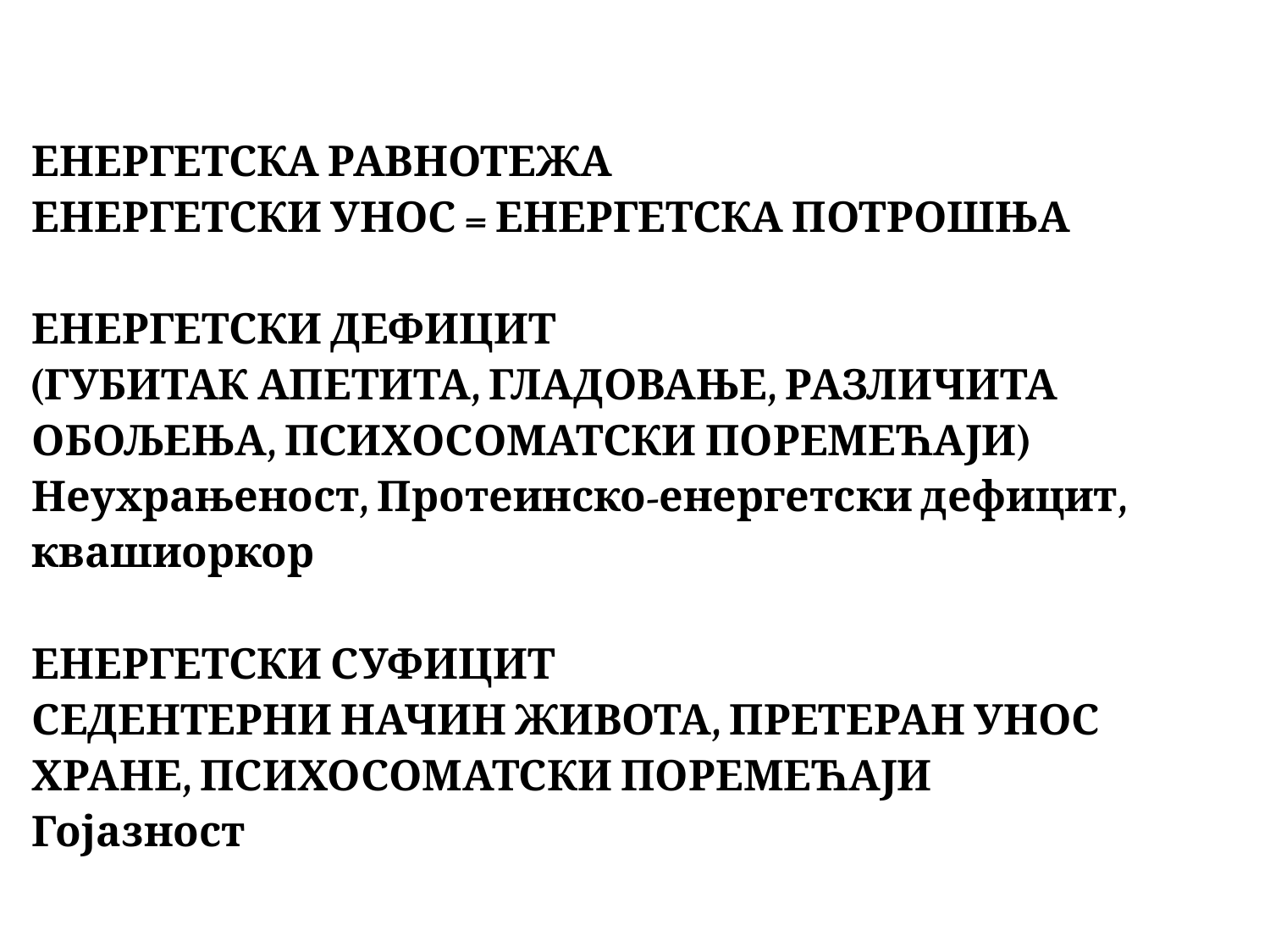

ЕНЕРГЕТСКА РАВНОТЕЖА
ЕНЕРГЕТСКИ УНОС = ЕНЕРГЕТСКА ПОТРОШЊА

ЕНЕРГЕТСКИ ДЕФИЦИТ
(ГУБИТАК АПЕТИТА, ГЛАДОВАЊЕ, РАЗЛИЧИТА ОБОЉЕЊА, ПСИХОСОМАТСКИ ПОРЕМЕЋАЈИ)
Неухрањеност, Протеинско-енергетски дефицит, квашиоркор

ЕНЕРГЕТСКИ СУФИЦИТ
СЕДЕНТЕРНИ НАЧИН ЖИВОТА, ПРЕТЕРАН УНОС ХРАНЕ, ПСИХОСОМАТСКИ ПОРЕМЕЋАЈИ
Гојазност